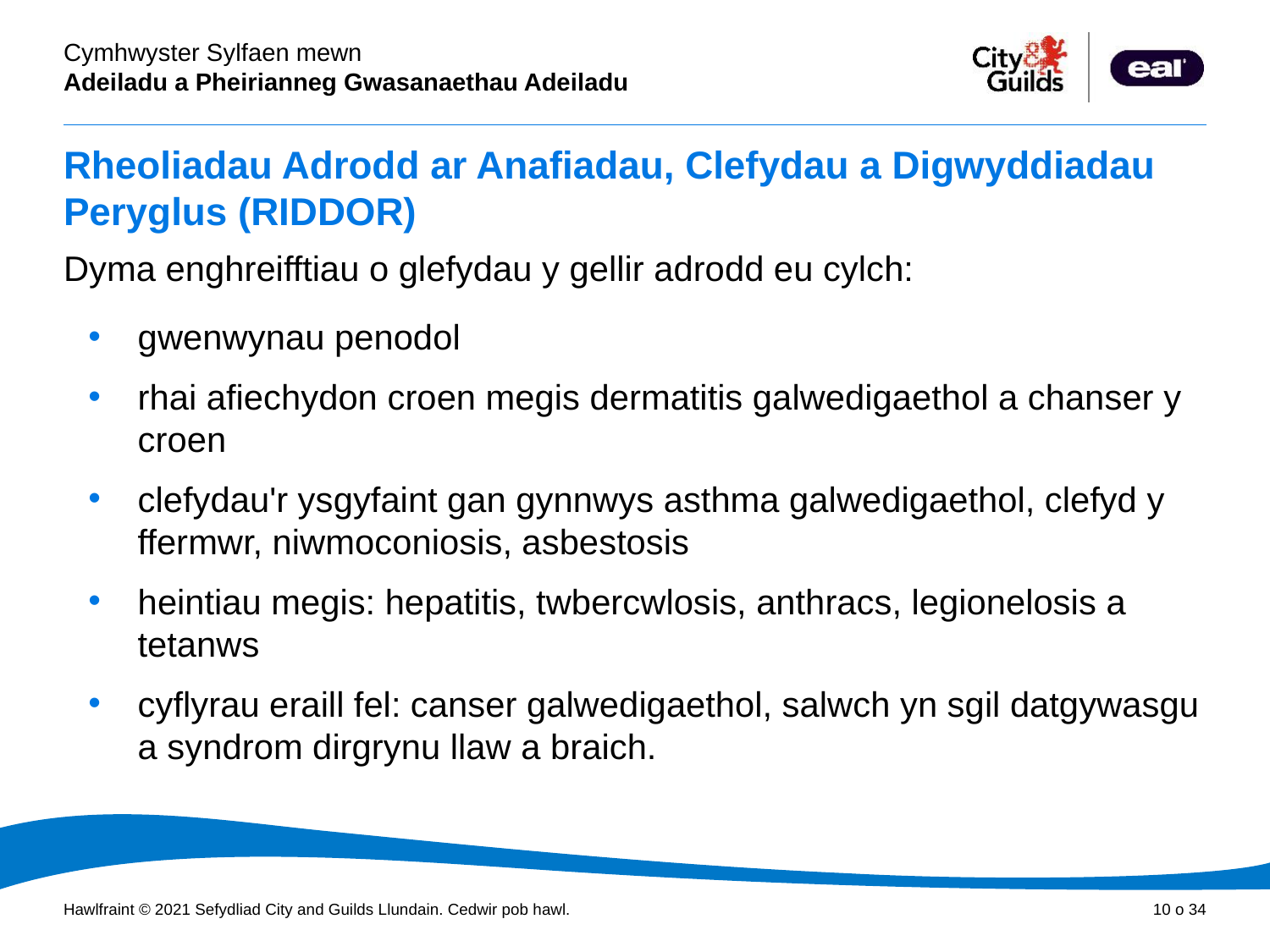

# Rheoliadau Adrodd ar Anafiadau, Clefydau a Digwyddiadau Peryglus (RIDDOR)
Dyma enghreifftiau o glefydau y gellir adrodd eu cylch:
gwenwynau penodol
rhai afiechydon croen megis dermatitis galwedigaethol a chanser y croen
clefydau'r ysgyfaint gan gynnwys asthma galwedigaethol, clefyd y ffermwr, niwmoconiosis, asbestosis
heintiau megis: hepatitis, twbercwlosis, anthracs, legionelosis a tetanws
cyflyrau eraill fel: canser galwedigaethol, salwch yn sgil datgywasgu a syndrom dirgrynu llaw a braich.